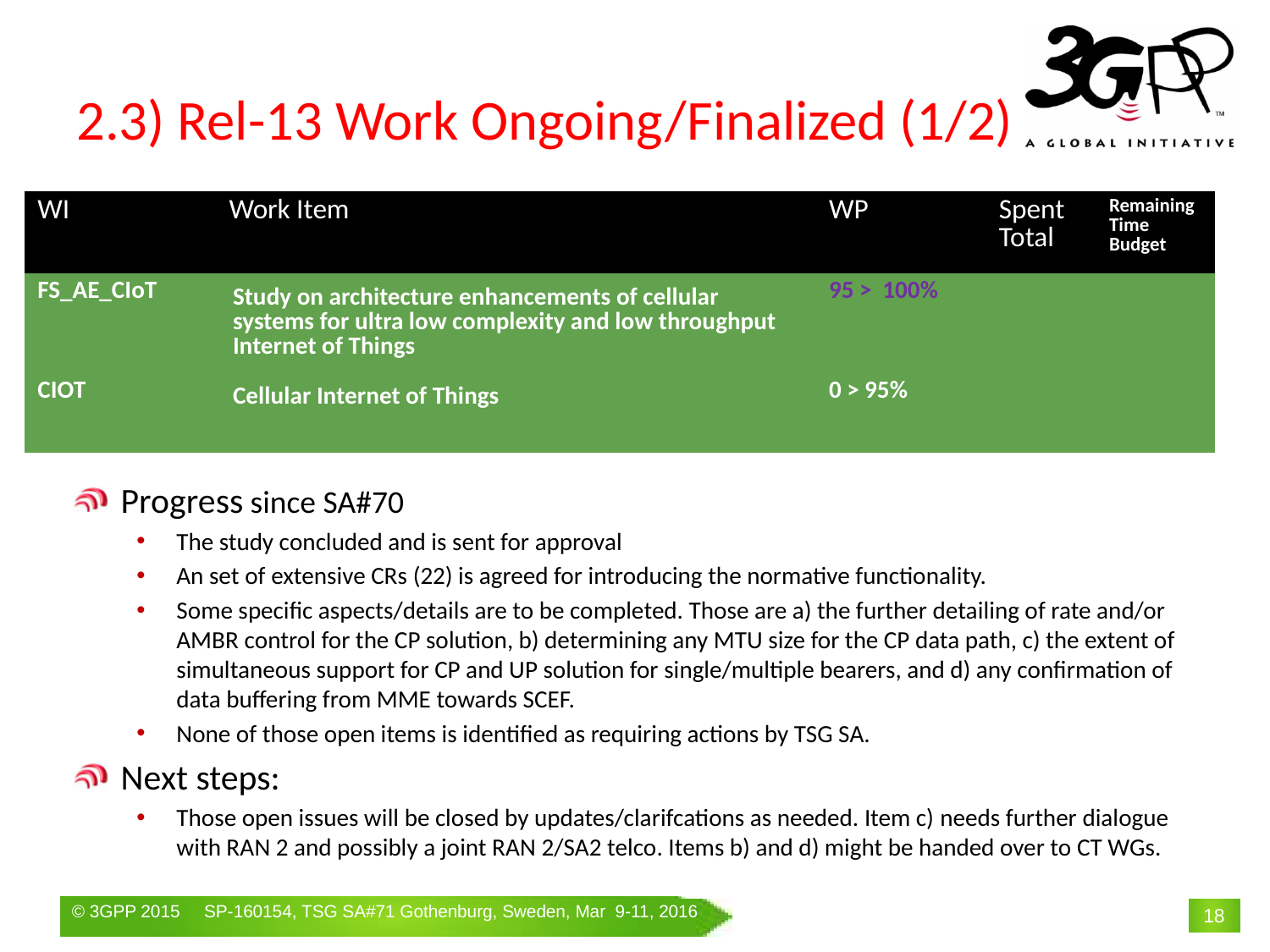

# 2.3) Rel-13 Work Ongoing/Finalized (1/2)
| WI | Work Item | WP | Spent Total | Remaining Time Budget |
| --- | --- | --- | --- | --- |
| FS\_AE\_CIoT | Study on architecture enhancements of cellular systems for ultra low complexity and low throughput Internet of Things | 95 > 100% |  |  |
| CIOT | Cellular Internet of Things | 0 > 95% |  |  |
Progress since SA#70
The study concluded and is sent for approval
An set of extensive CRs (22) is agreed for introducing the normative functionality.
Some specific aspects/details are to be completed. Those are a) the further detailing of rate and/or AMBR control for the CP solution, b) determining any MTU size for the CP data path, c) the extent of simultaneous support for CP and UP solution for single/multiple bearers, and d) any confirmation of data buffering from MME towards SCEF.
None of those open items is identified as requiring actions by TSG SA.
Next steps:
Those open issues will be closed by updates/clarifcations as needed. Item c) needs further dialogue with RAN 2 and possibly a joint RAN 2/SA2 telco. Items b) and d) might be handed over to CT WGs.